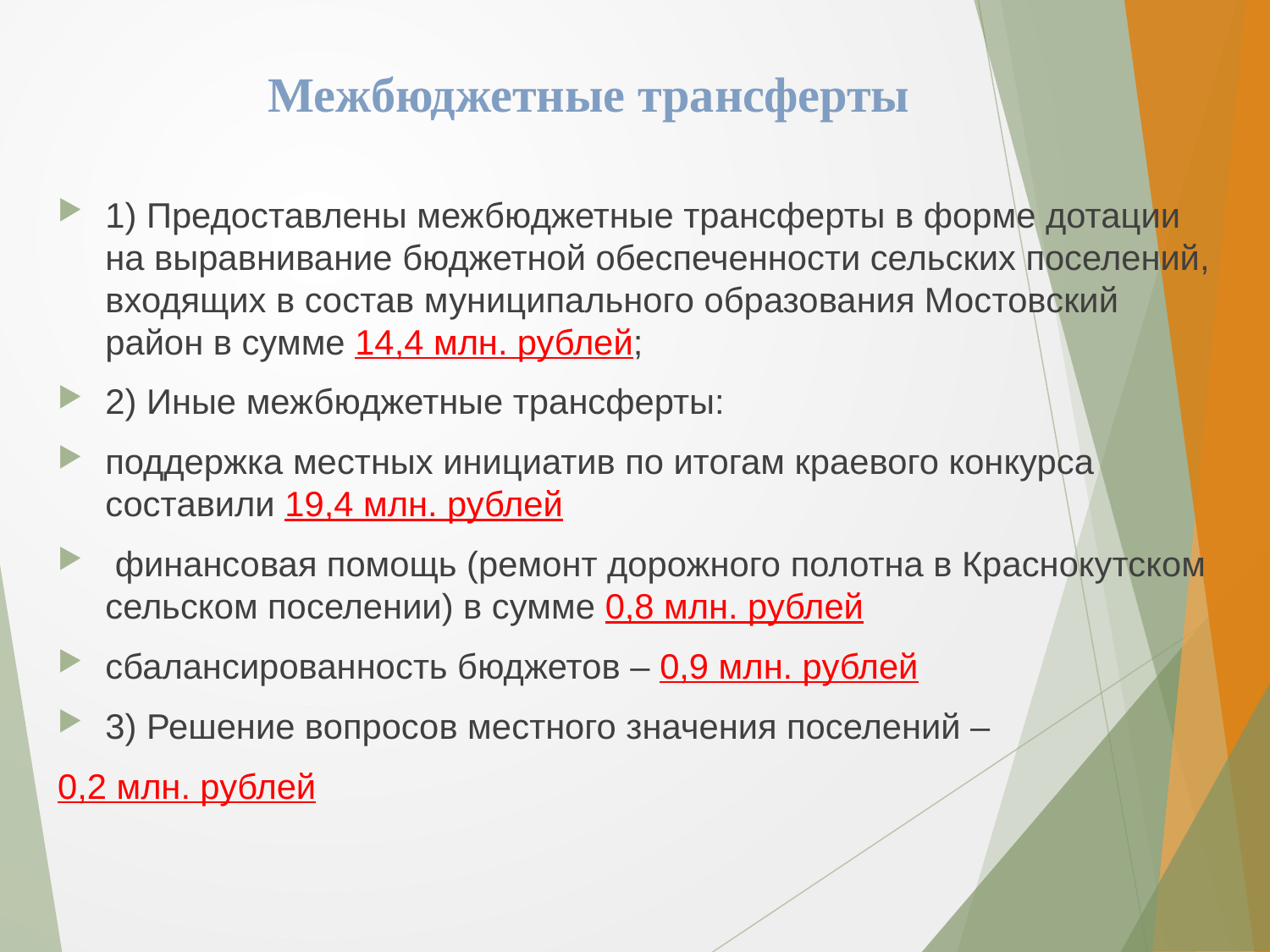

# Межбюджетные трансферты
1) Предоставлены межбюджетные трансферты в форме дотации на выравнивание бюджетной обеспеченности сельских поселений, входящих в состав муниципального образования Мостовский район в сумме 14,4 млн. рублей;
2) Иные межбюджетные трансферты:
поддержка местных инициатив по итогам краевого конкурса  составили 19,4 млн. рублей
 финансовая помощь (ремонт дорожного полотна в Краснокутском сельском поселении) в сумме 0,8 млн. рублей
сбалансированность бюджетов – 0,9 млн. рублей
3) Решение вопросов местного значения поселений –
0,2 млн. рублей